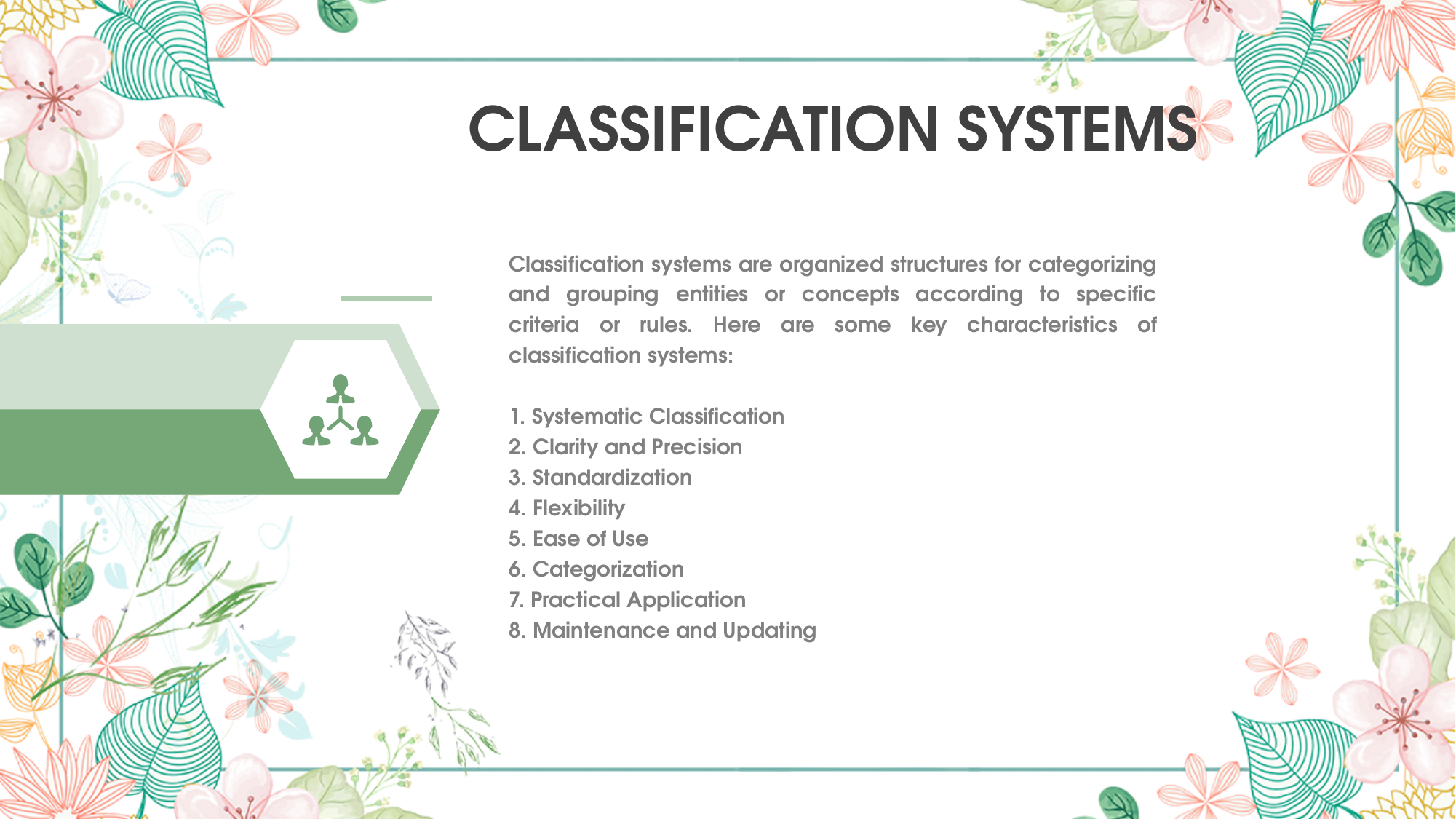

CLASSIFICATION SYSTEMS
Classification systems are organized structures for categorizing and grouping entities or concepts according to specific criteria or rules. Here are some key characteristics of classification systems:

1. Systematic Classification
2. Clarity and Precision
3. Standardization
4. Flexibility
5. Ease of Use
6. Categorization
7. Practical Application
8. Maintenance and Updating